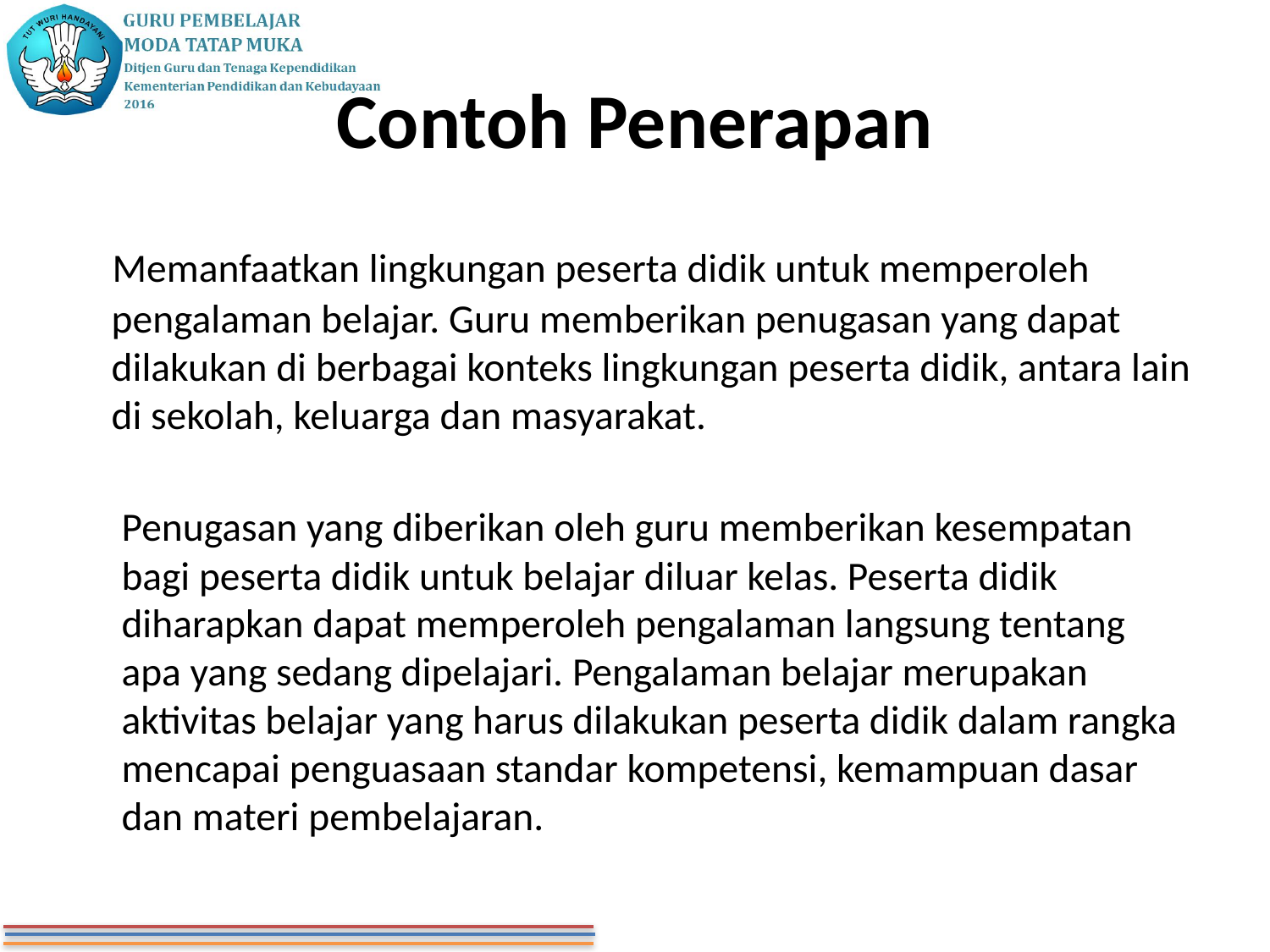

# Contoh Penerapan
   Memanfaatkan lingkungan peserta didik untuk memperoleh pengalaman belajar. Guru memberikan penugasan yang dapat dilakukan di berbagai konteks lingkungan peserta didik, antara lain di sekolah, keluarga dan masyarakat.

     Penugasan yang diberikan oleh guru memberikan kesempatan bagi peserta didik untuk belajar diluar kelas. Peserta didik diharapkan dapat memperoleh pengalaman langsung tentang apa yang sedang dipelajari. Pengalaman belajar merupakan aktivitas belajar yang harus dilakukan peserta didik dalam rangka mencapai penguasaan standar kompetensi, kemampuan dasar dan materi pembelajaran.